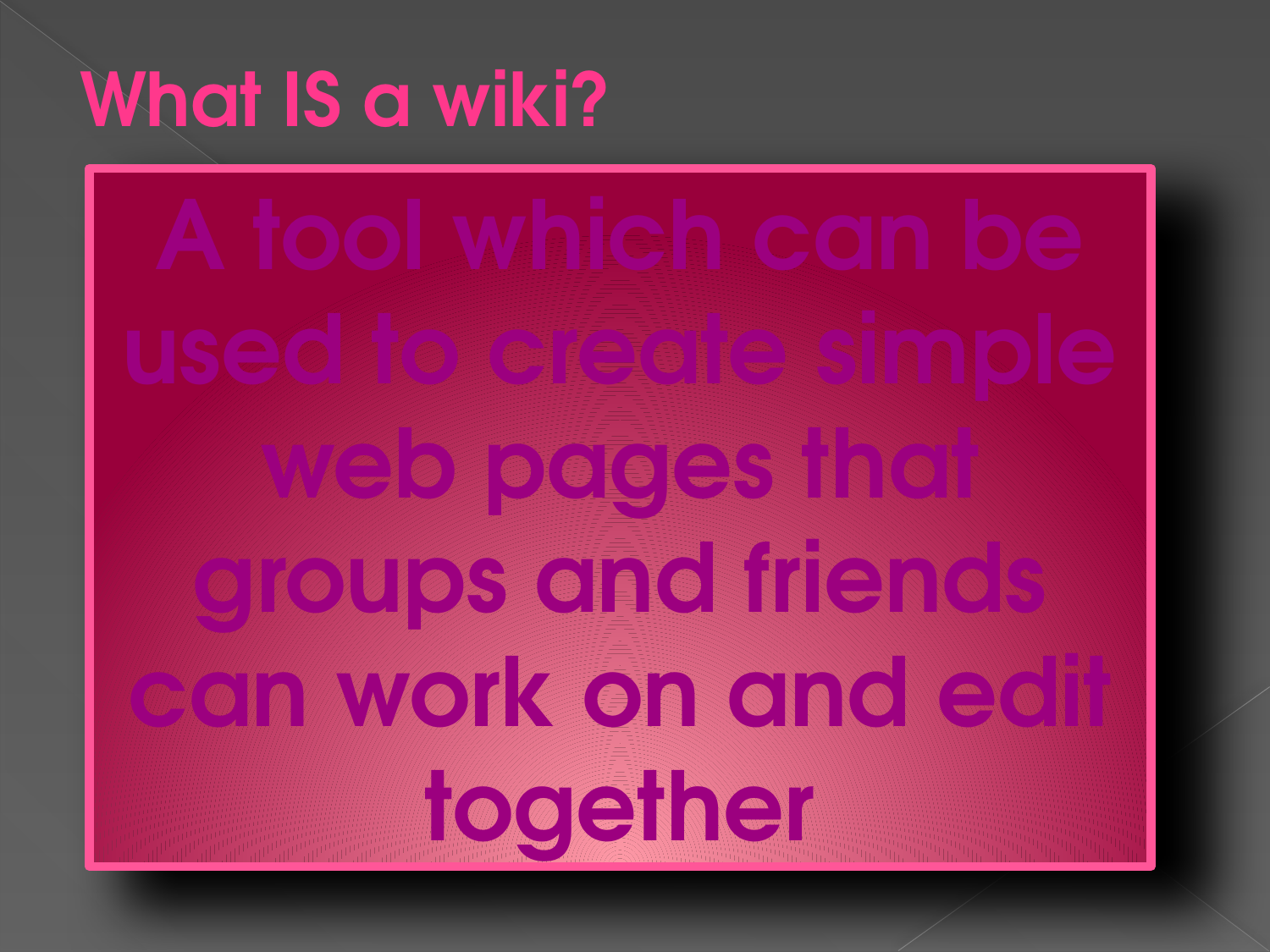

# What IS a wiki?
A tool which can be used to create simple web pages that groups and friends can work on and edit together